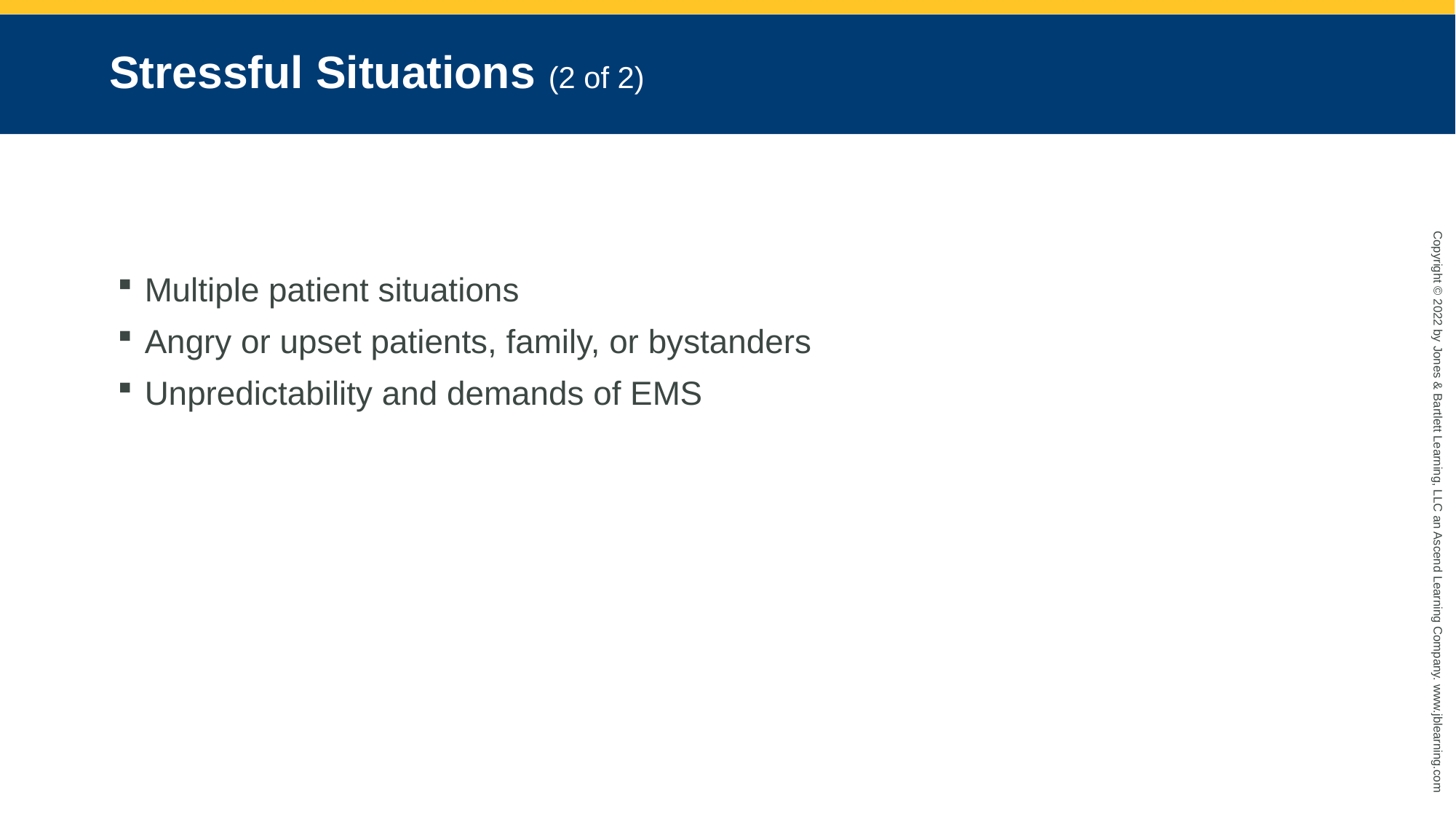

# Stressful Situations (2 of 2)
Multiple patient situations
Angry or upset patients, family, or bystanders
Unpredictability and demands of EMS